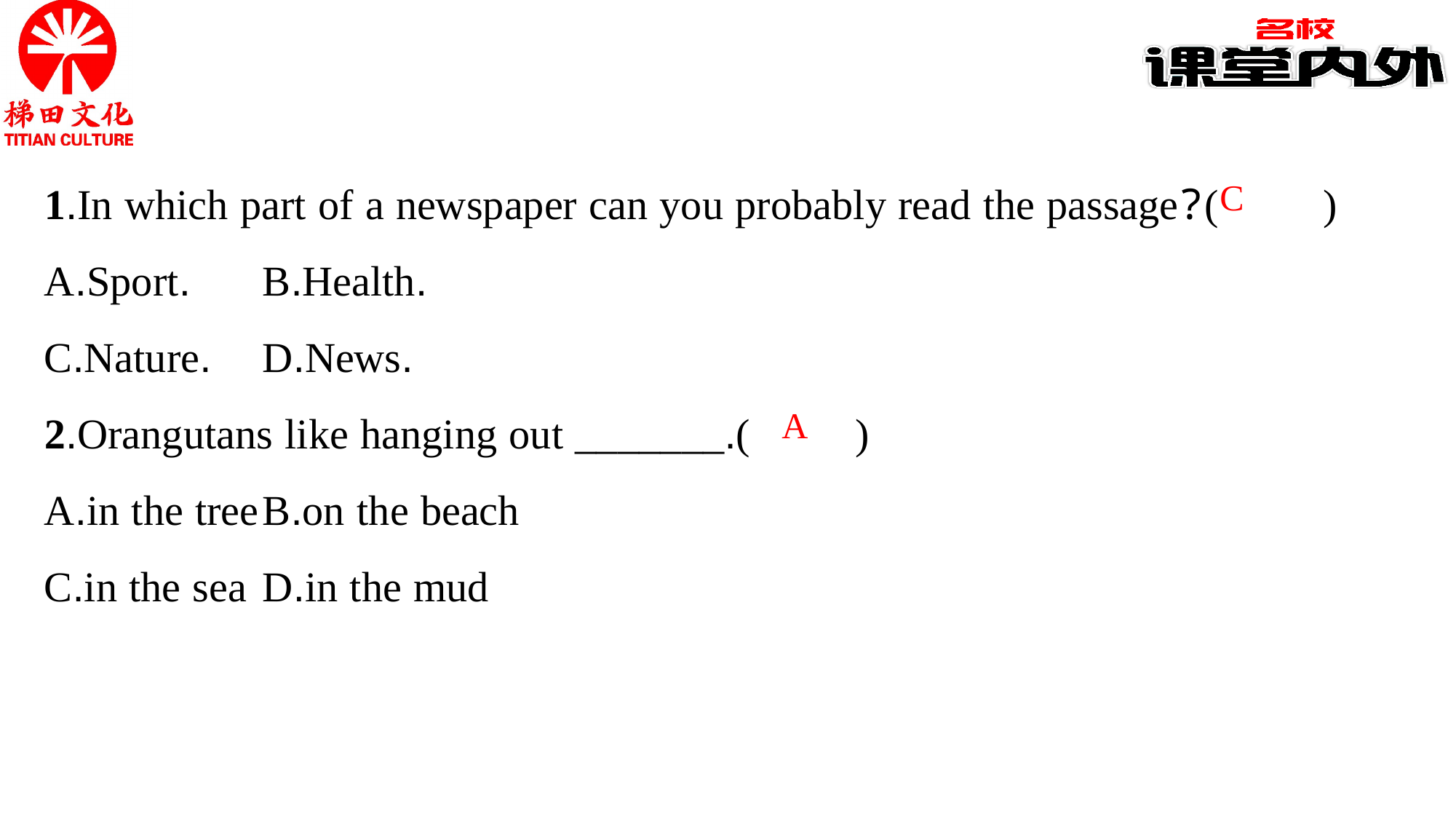

1.In which part of a newspaper can you probably read the passage?(　　)
A.Sport.	B.Health.
C.Nature.	D.News.
2.Orangutans like hanging out _______.(　　)
A.in the tree	B.on the beach
C.in the sea	D.in the mud
C
A